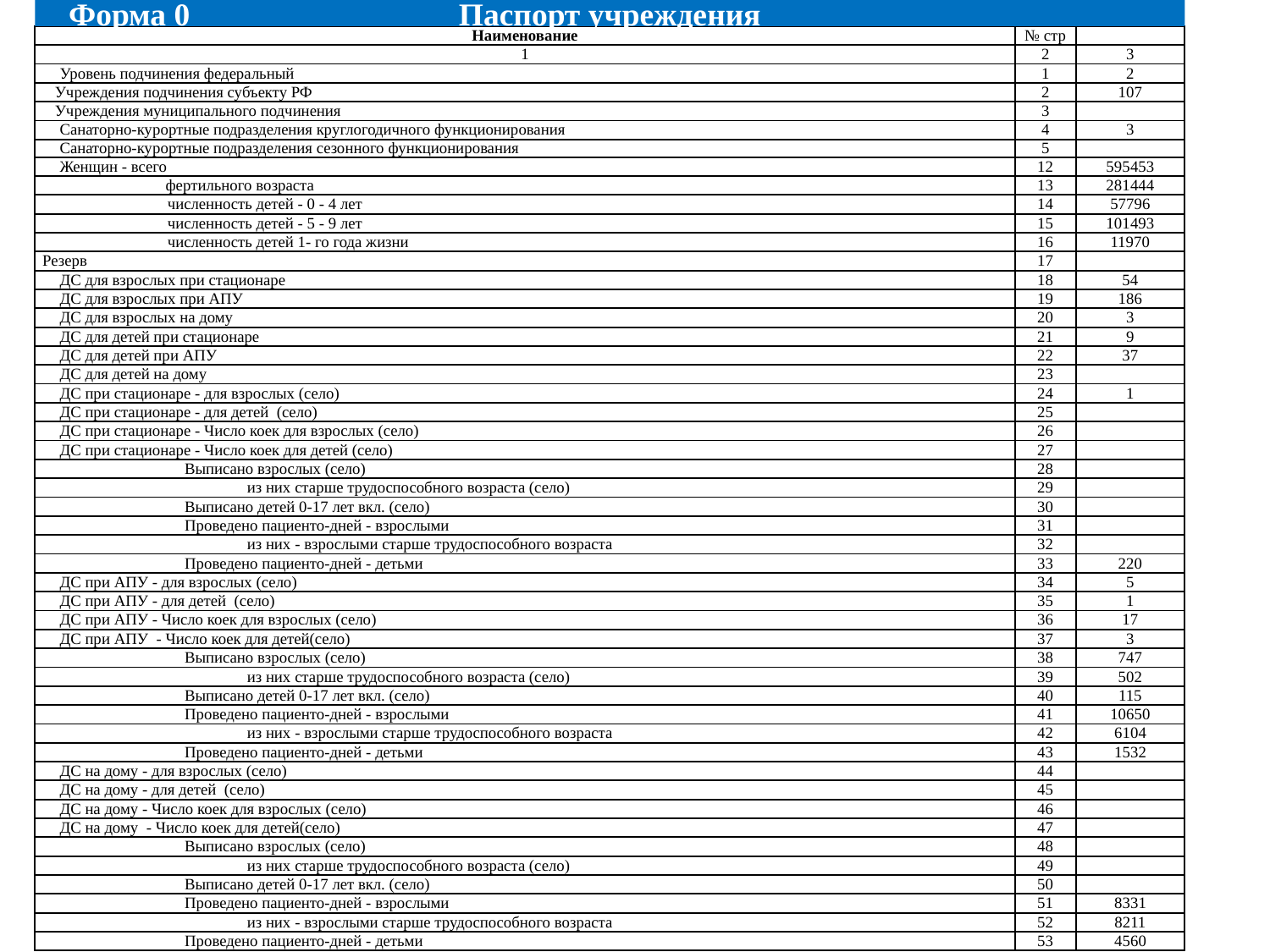

# Паспорт учреждения
Форма 0
| Наименование | № стр |  |
| --- | --- | --- |
| 1 | 2 | 3 |
| Уровень подчинения федеральный | 1 | 2 |
| Учреждения подчинения субъекту РФ | 2 | 107 |
| Учреждения муниципального подчинения | 3 |  |
| Санаторно-курортные подразделения круглогодичного функционирования | 4 | 3 |
| Санаторно-курортные подразделения сезонного функционирования | 5 |  |
| Женщин - всего | 12 | 595453 |
| фертильного возраста | 13 | 281444 |
| численность детей - 0 - 4 лет | 14 | 57796 |
| численность детей - 5 - 9 лет | 15 | 101493 |
| численность детей 1- го года жизни | 16 | 11970 |
| Резерв | 17 |  |
| ДС для взрослых при стационаре | 18 | 54 |
| ДС для взрослых при АПУ | 19 | 186 |
| ДС для взрослых на дому | 20 | 3 |
| ДС для детей при стационаре | 21 | 9 |
| ДС для детей при АПУ | 22 | 37 |
| ДС для детей на дому | 23 |  |
| ДС при стационаре - для взрослых (село) | 24 | 1 |
| ДС при стационаре - для детей (село) | 25 |  |
| ДС при стационаре - Число коек для взрослых (село) | 26 |  |
| ДС при стационаре - Число коек для детей (село) | 27 |  |
| Выписано взрослых (село) | 28 |  |
| из них старше трудоспособного возраста (село) | 29 |  |
| Выписано детей 0-17 лет вкл. (село) | 30 |  |
| Проведено пациенто-дней - взрослыми | 31 |  |
| из них - взрослыми старше трудоспособного возраста | 32 |  |
| Проведено пациенто-дней - детьми | 33 | 220 |
| ДС при АПУ - для взрослых (село) | 34 | 5 |
| ДС при АПУ - для детей (село) | 35 | 1 |
| ДС при АПУ - Число коек для взрослых (село) | 36 | 17 |
| ДС при АПУ - Число коек для детей(село) | 37 | 3 |
| Выписано взрослых (село) | 38 | 747 |
| из них старше трудоспособного возраста (село) | 39 | 502 |
| Выписано детей 0-17 лет вкл. (село) | 40 | 115 |
| Проведено пациенто-дней - взрослыми | 41 | 10650 |
| из них - взрослыми старше трудоспособного возраста | 42 | 6104 |
| Проведено пациенто-дней - детьми | 43 | 1532 |
| ДС на дому - для взрослых (село) | 44 |  |
| ДС на дому - для детей (село) | 45 |  |
| ДС на дому - Число коек для взрослых (село) | 46 |  |
| ДС на дому - Число коек для детей(село) | 47 |  |
| Выписано взрослых (село) | 48 |  |
| из них старше трудоспособного возраста (село) | 49 |  |
| Выписано детей 0-17 лет вкл. (село) | 50 |  |
| Проведено пациенто-дней - взрослыми | 51 | 8331 |
| из них - взрослыми старше трудоспособного возраста | 52 | 8211 |
| Проведено пациенто-дней - детьми | 53 | 4560 |